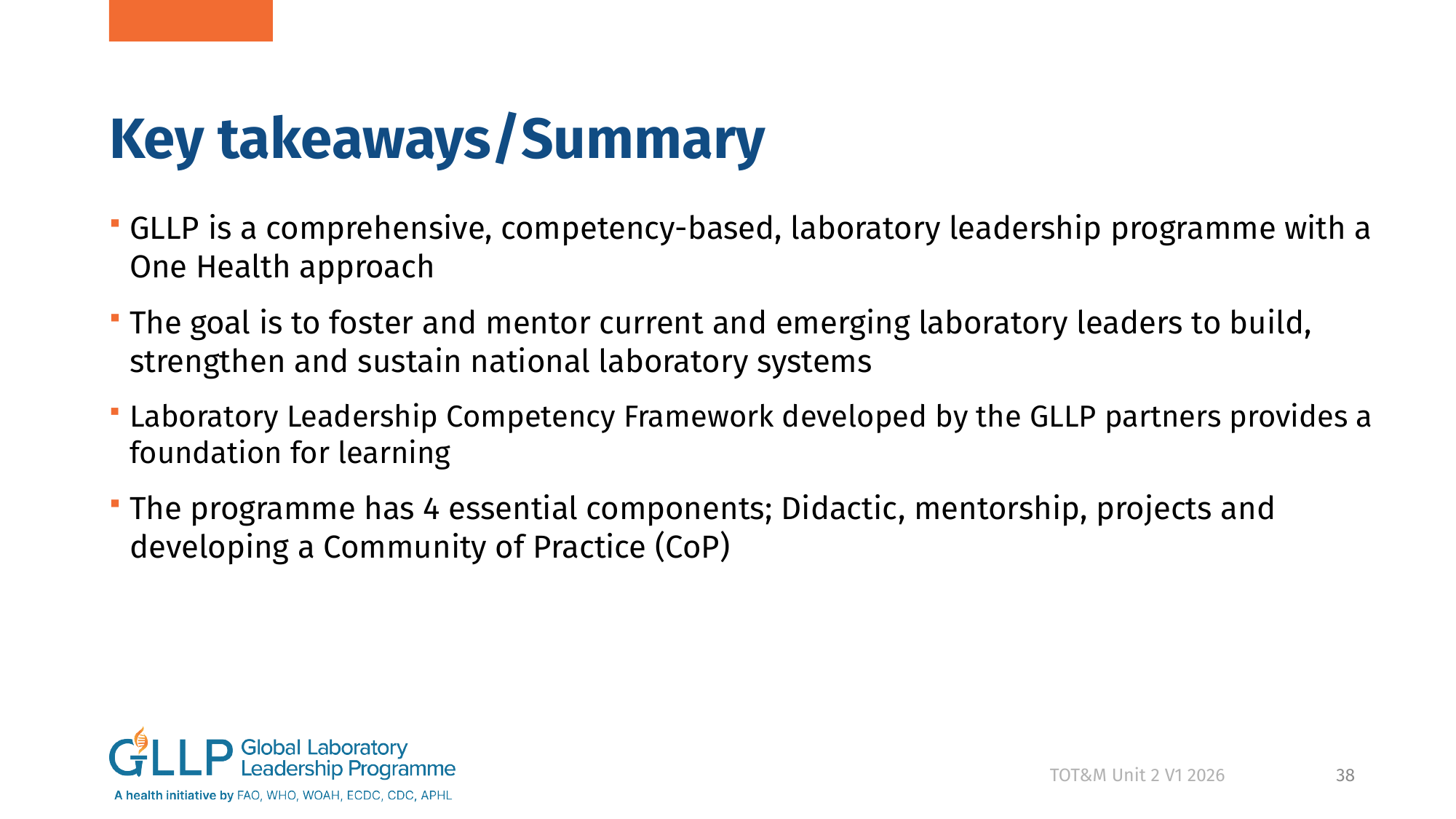

# Key takeaways/Summary
GLLP is a comprehensive, competency-based, laboratory leadership programme with a One Health approach
The goal is to foster and mentor current and emerging laboratory leaders to build, strengthen and sustain national laboratory systems
Laboratory Leadership Competency Framework developed by the GLLP partners provides a foundation for learning
The programme has 4 essential components; Didactic, mentorship, projects and developing a Community of Practice (CoP)

TOT&M Unit 2 V1 2026
38